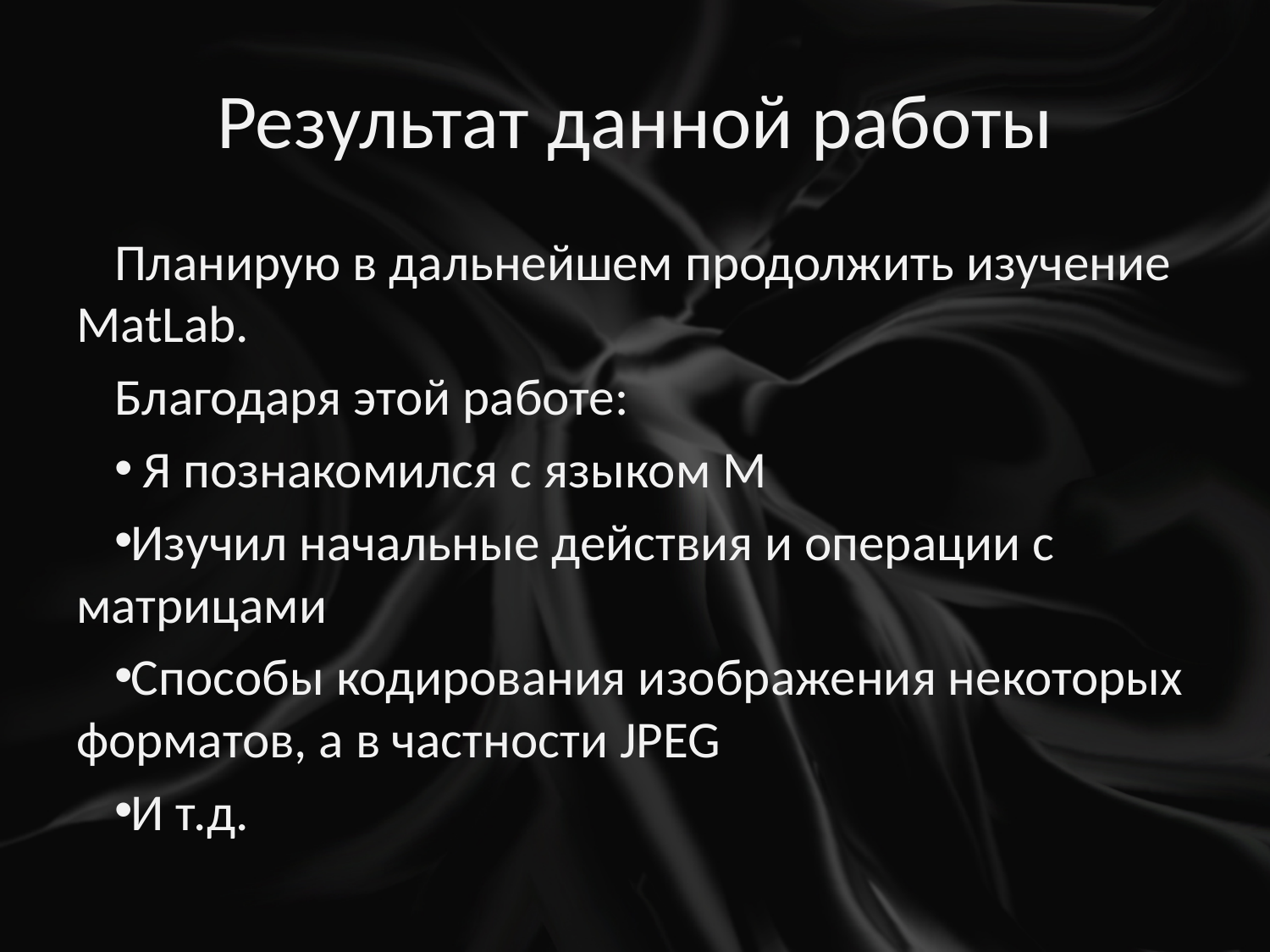

# Результат данной работы
Планирую в дальнейшем продолжить изучение MatLab.
Благодаря этой работе:
 Я познакомился с языком М
Изучил начальные действия и операции с матрицами
Способы кодирования изображения некоторых форматов, а в частности JPEG
И т.д.